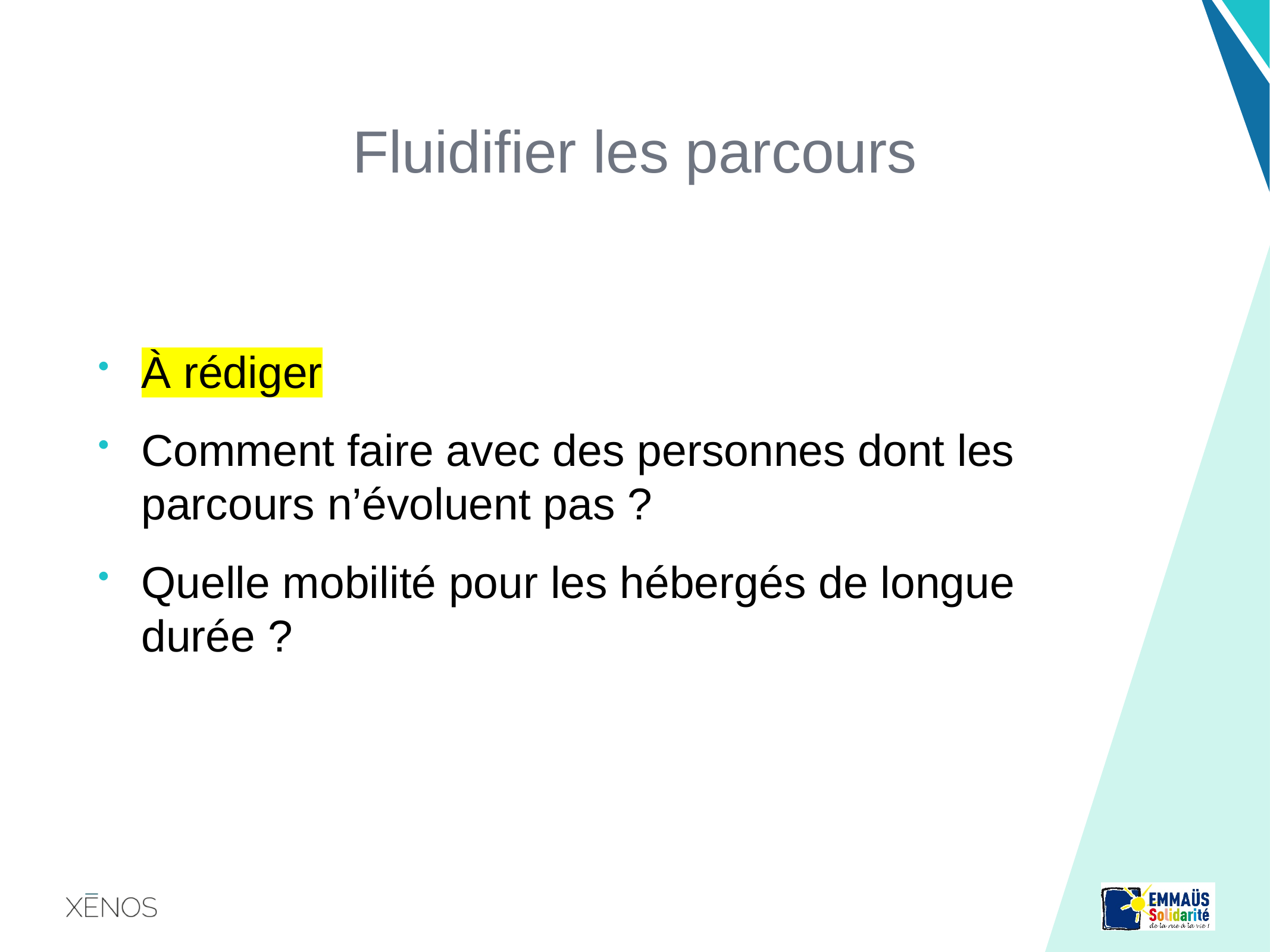

# Fluidifier les parcours

À rédiger
Comment faire avec des personnes dont les parcours n’évoluent pas ?
Quelle mobilité pour les hébergés de longue durée ?